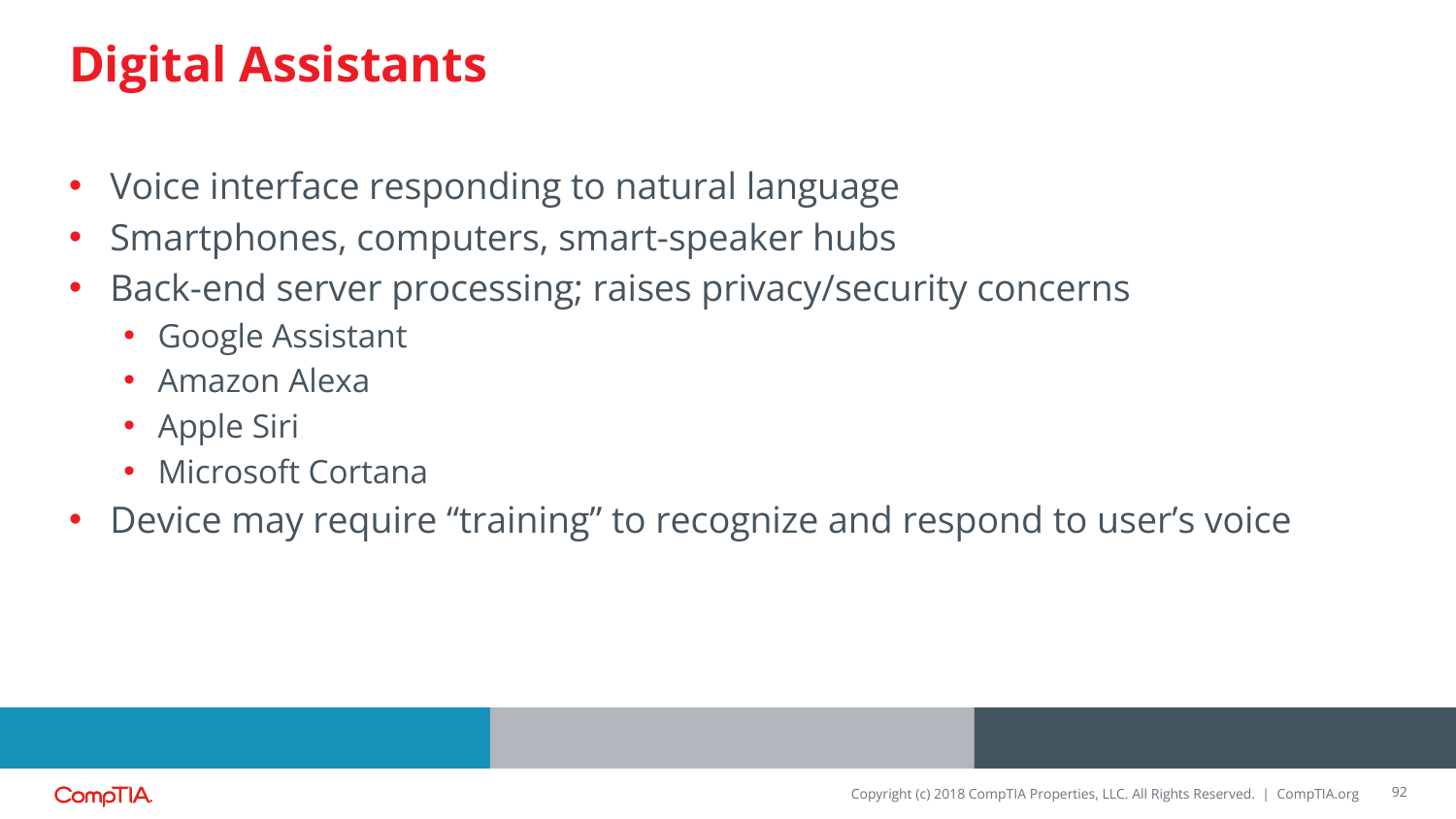

# Digital Assistants
Voice interface responding to natural language
Smartphones, computers, smart-speaker hubs
Back-end server processing; raises privacy/security concerns
Google Assistant
Amazon Alexa
Apple Siri
Microsoft Cortana
Device may require “training” to recognize and respond to user’s voice
92